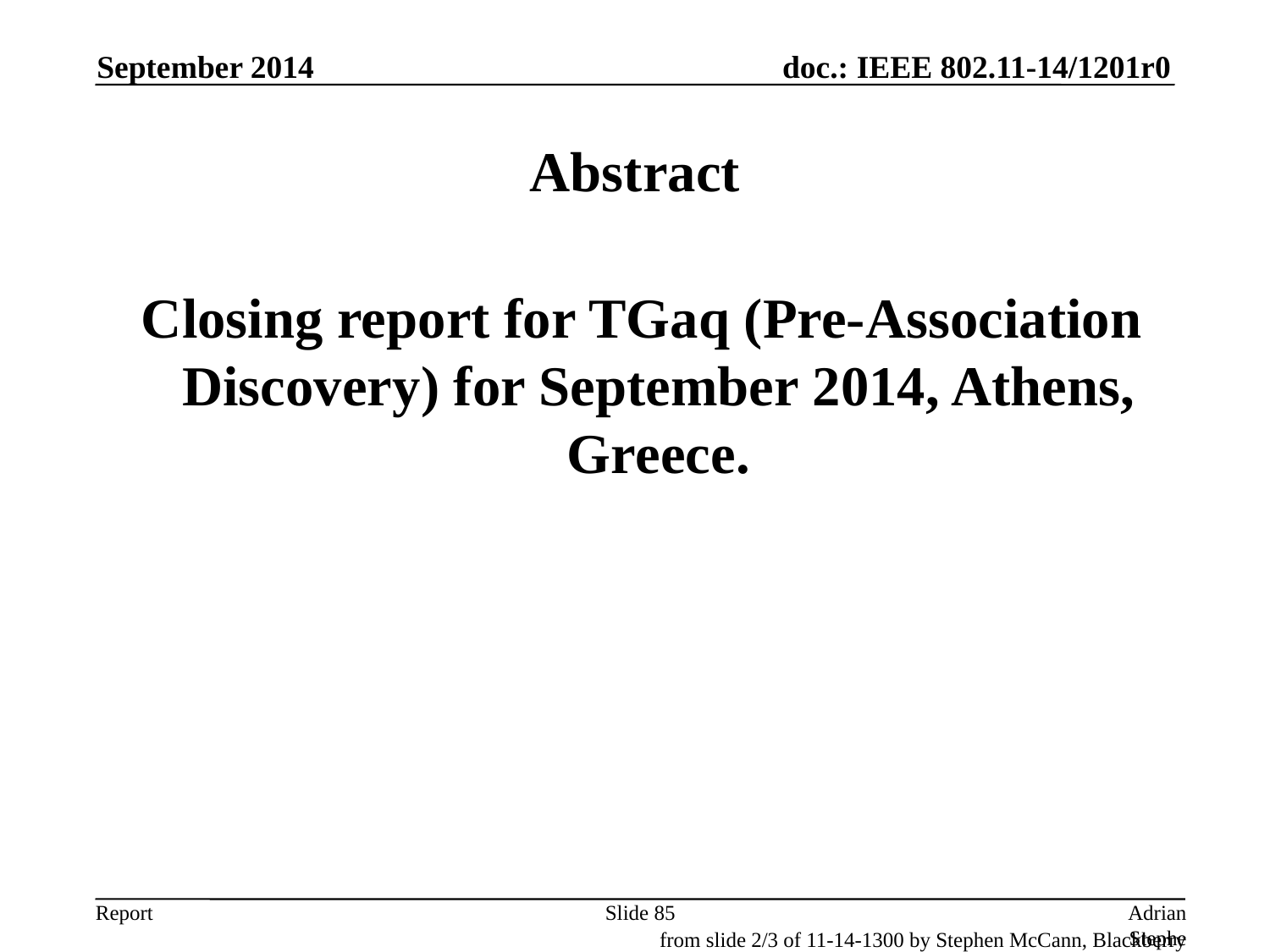

September 2014
# Abstract
 Closing report for TGaq (Pre-Association Discovery) for September 2014, Athens, Greece.
Slide 85
Adrian Stephens, Intel Corporation
from slide 2/3 of 11-14-1300 by Stephen McCann, Blackberry